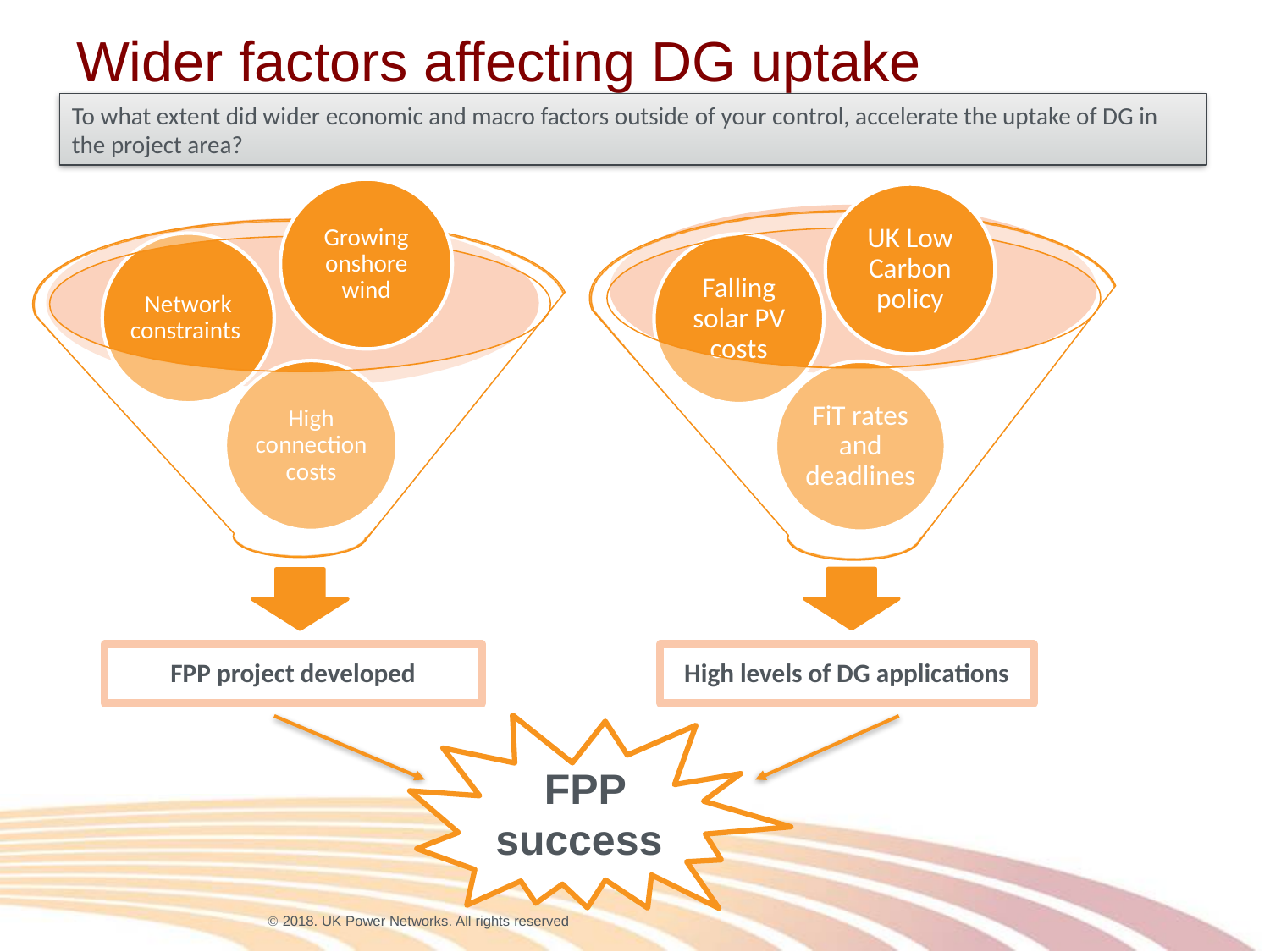

# Wider factors affecting DG uptake
To what extent did wider economic and macro factors outside of your control, accelerate the uptake of DG in the project area?
Growing onshore wind

Network constraints
High connection costs

FPP project developed
UK Low Carbon policy

Falling solar PV costs
FiT rates and deadlines

High levels of DG applications

 FPP success